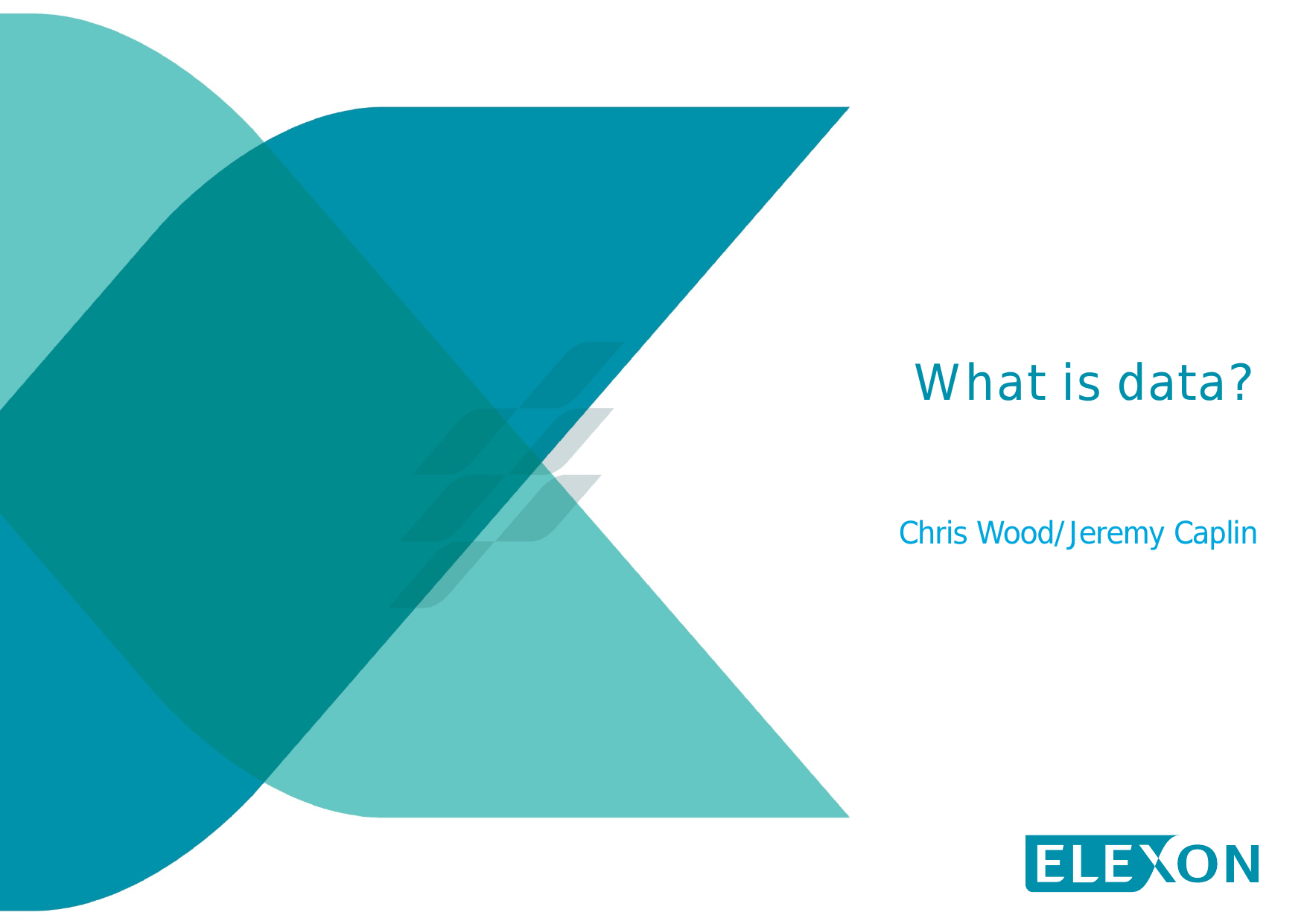

# What is data?
Chris Wood/Jeremy Caplin